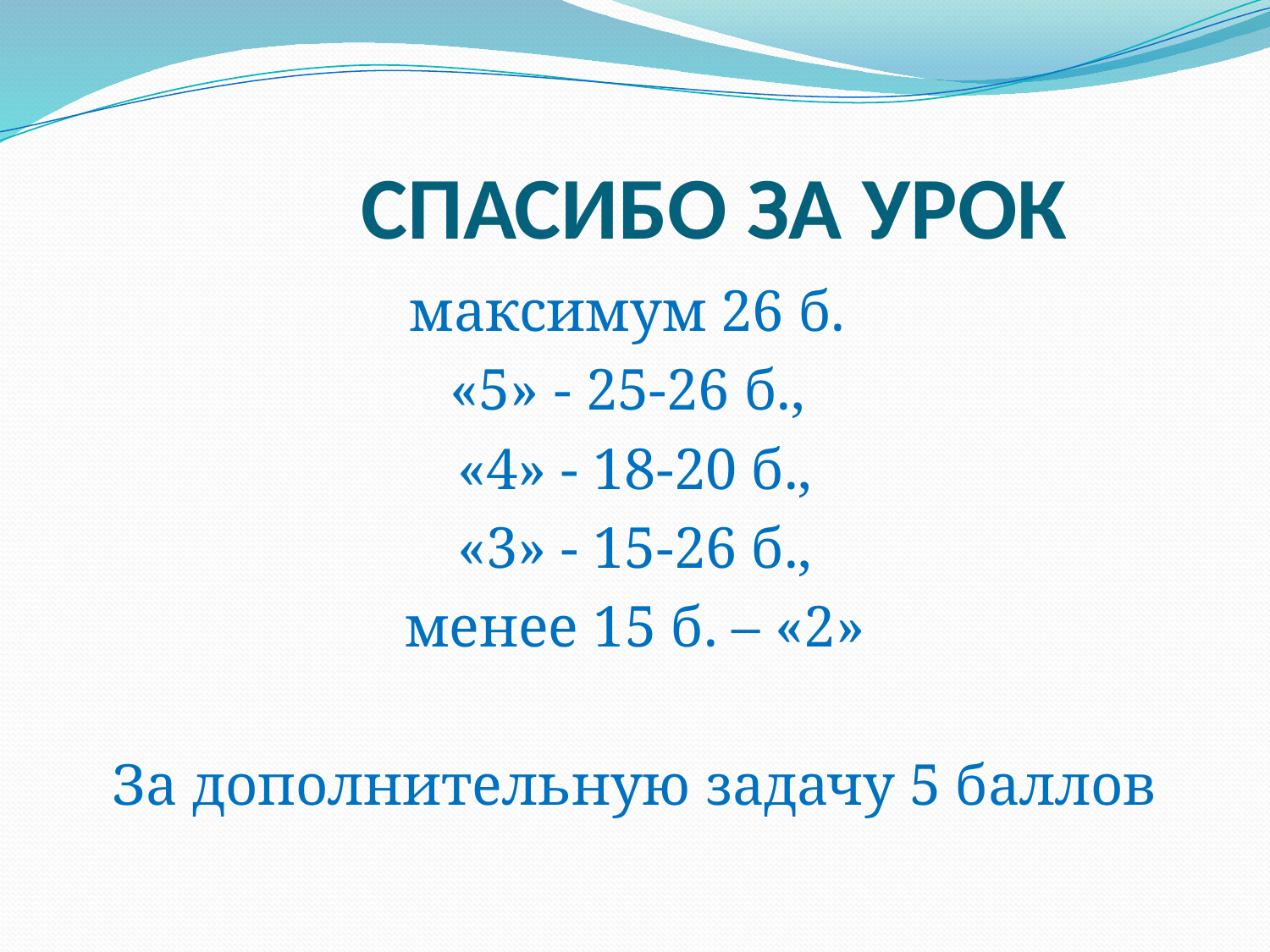

# СПАСИБО ЗА УРОК
максимум 26 б.
«5» - 25-26 б.,
«4» - 18-20 б.,
 «3» - 15-26 б.,
менее 15 б. – «2»

За дополнительную задачу 5 баллов